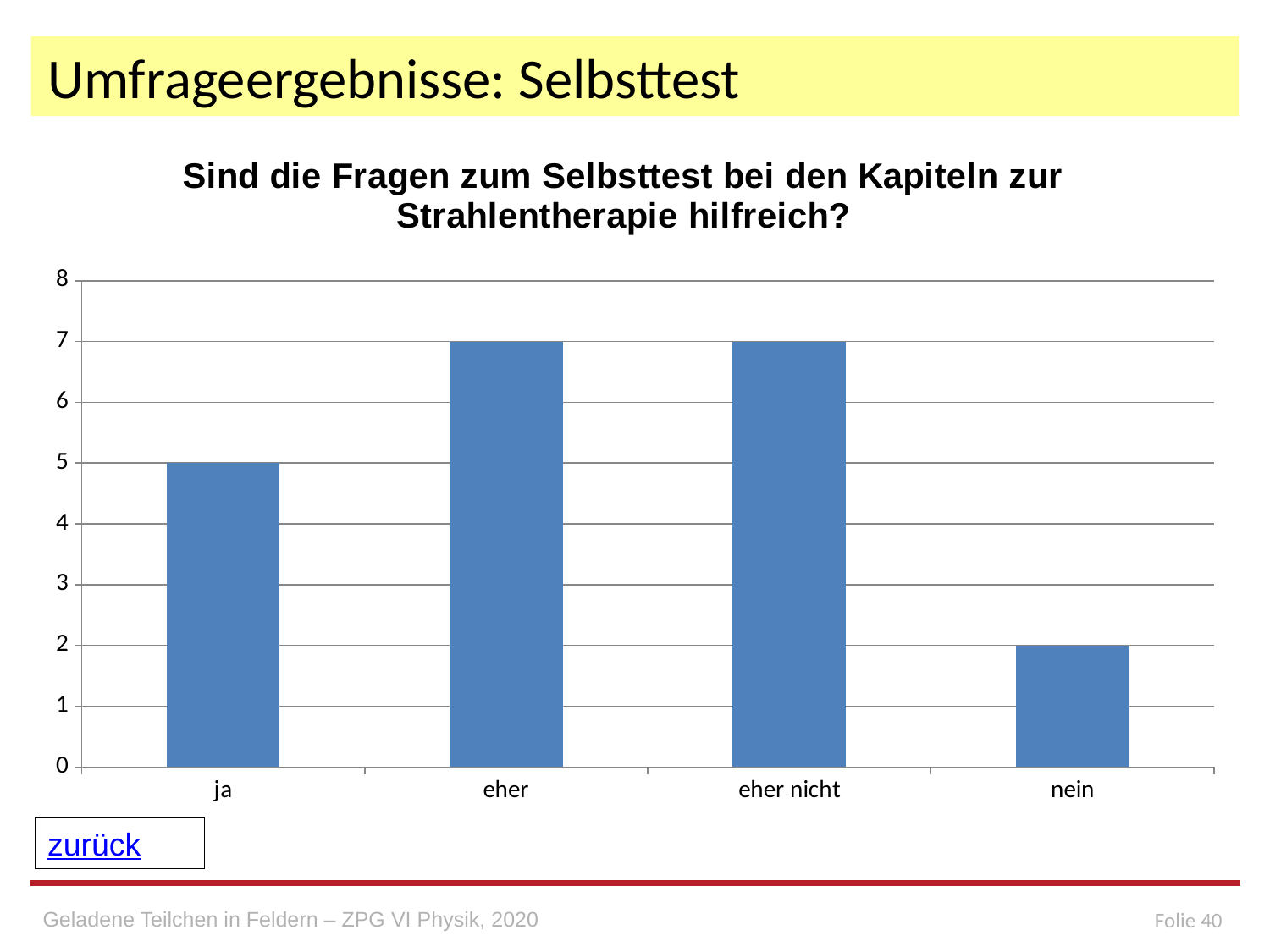

# Umfrageergebnisse: Selbsttest

### Chart: Sind die Fragen zum Selbsttest bei den Kapiteln zur Strahlentherapie hilfreich?

| Category | Sind die Fragen zum Selbsttest bei den Kapiteln zur Strahlentherapie hilfreich? |
|---|---|
| ja | 5.0 |
| eher | 7.0 |
| eher nicht | 7.0 |
| nein | 2.0 |

zurück
Geladene Teilchen in Feldern – ZPG VI Physik, 2020
Folie 40